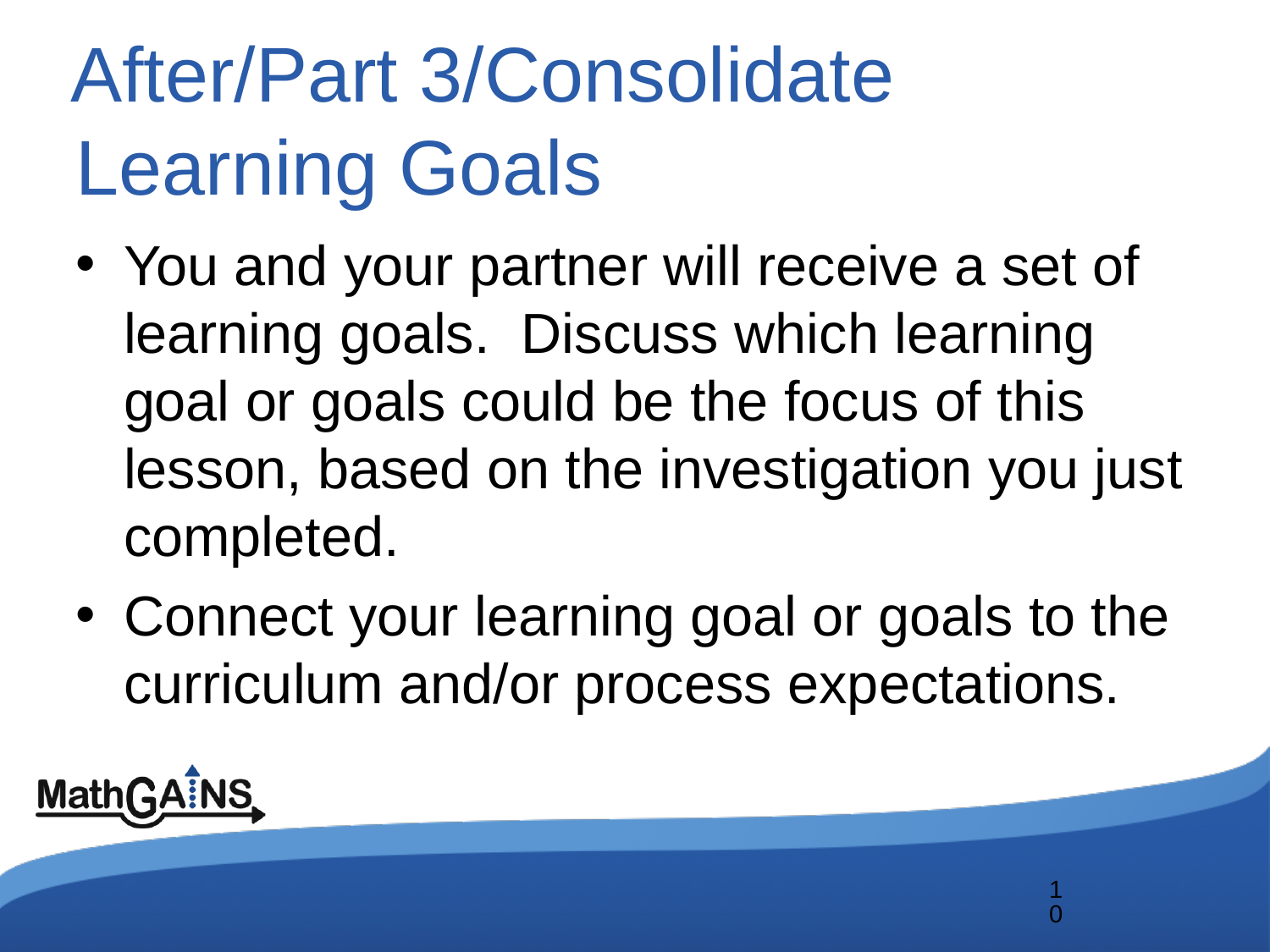

# After/Part 3/Consolidate Learning Goals
You and your partner will receive a set of learning goals.  Discuss which learning goal or goals could be the focus of this lesson, based on the investigation you just completed.
Connect your learning goal or goals to the curriculum and/or process expectations.
10